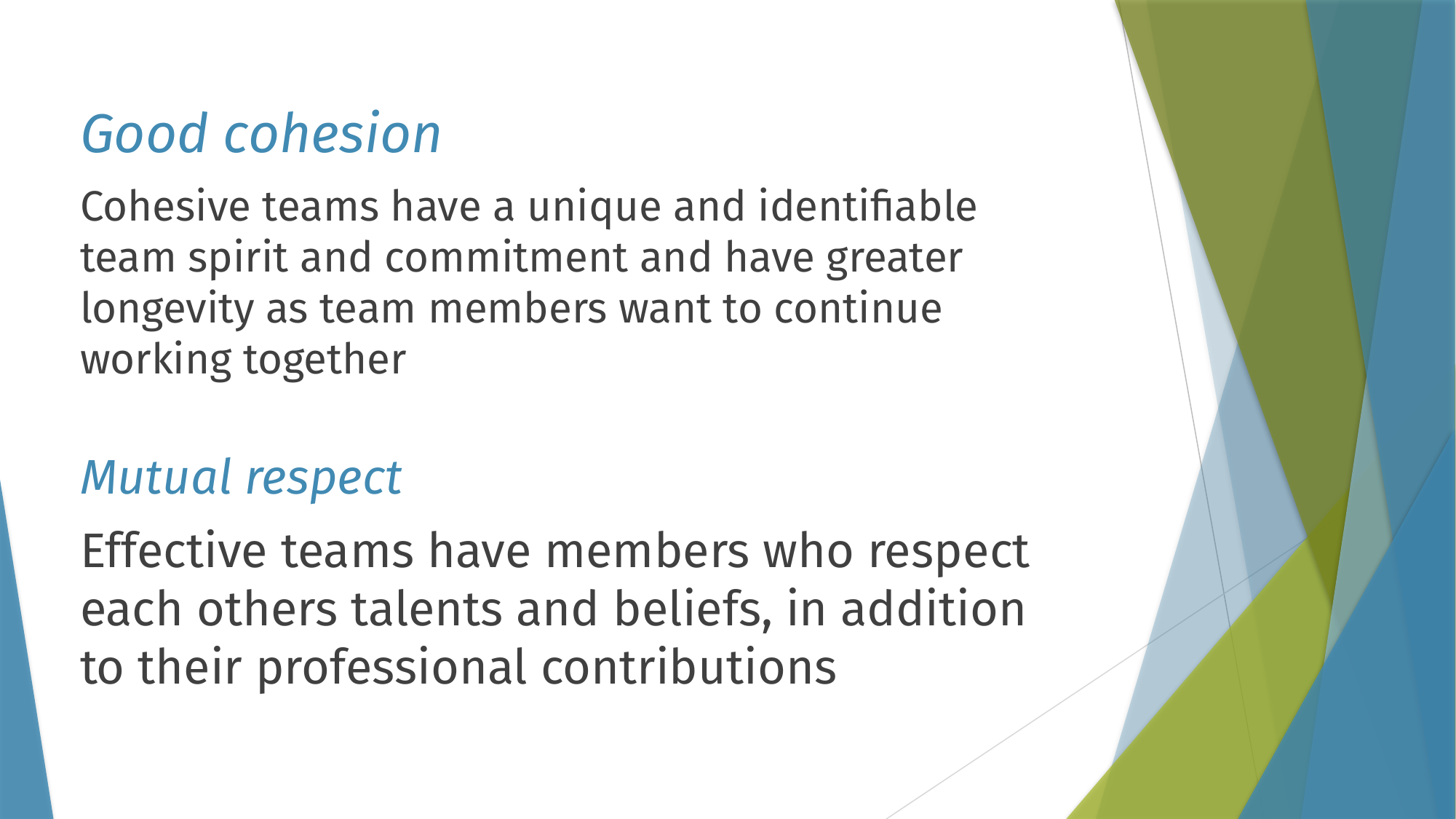

Good cohesion
Cohesive teams have a unique and identifiable team spirit and commitment and have greater longevity as team members want to continue working together

Mutual respect
Effective teams have members who respect each others talents and beliefs, in addition to their professional contributions